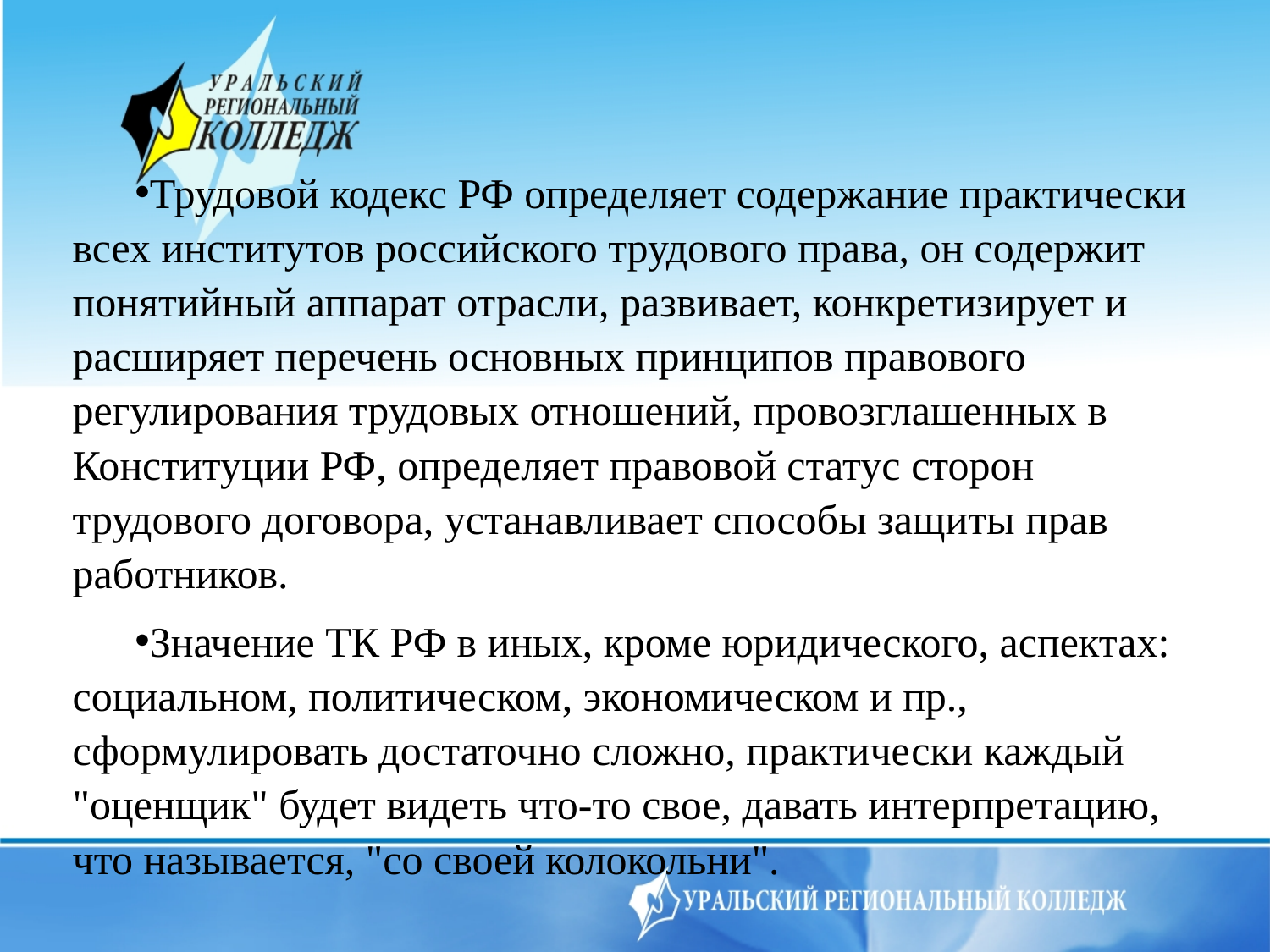

Трудовой кодекс РФ определяет содержание практически всех институтов российского трудового права, он содержит понятийный аппарат отрасли, развивает, конкретизирует и расширяет перечень основных принципов правового регулирования трудовых отношений, провозглашенных в Конституции РФ, определяет правовой статус сторон трудового договора, устанавливает способы защиты прав работников.
Значение ТК РФ в иных, кроме юридического, аспектах: социальном, политическом, экономическом и пр., сформулировать достаточно сложно, практически каждый "оценщик" будет видеть что-то свое, давать интерпретацию, что называется, "со своей колокольни".